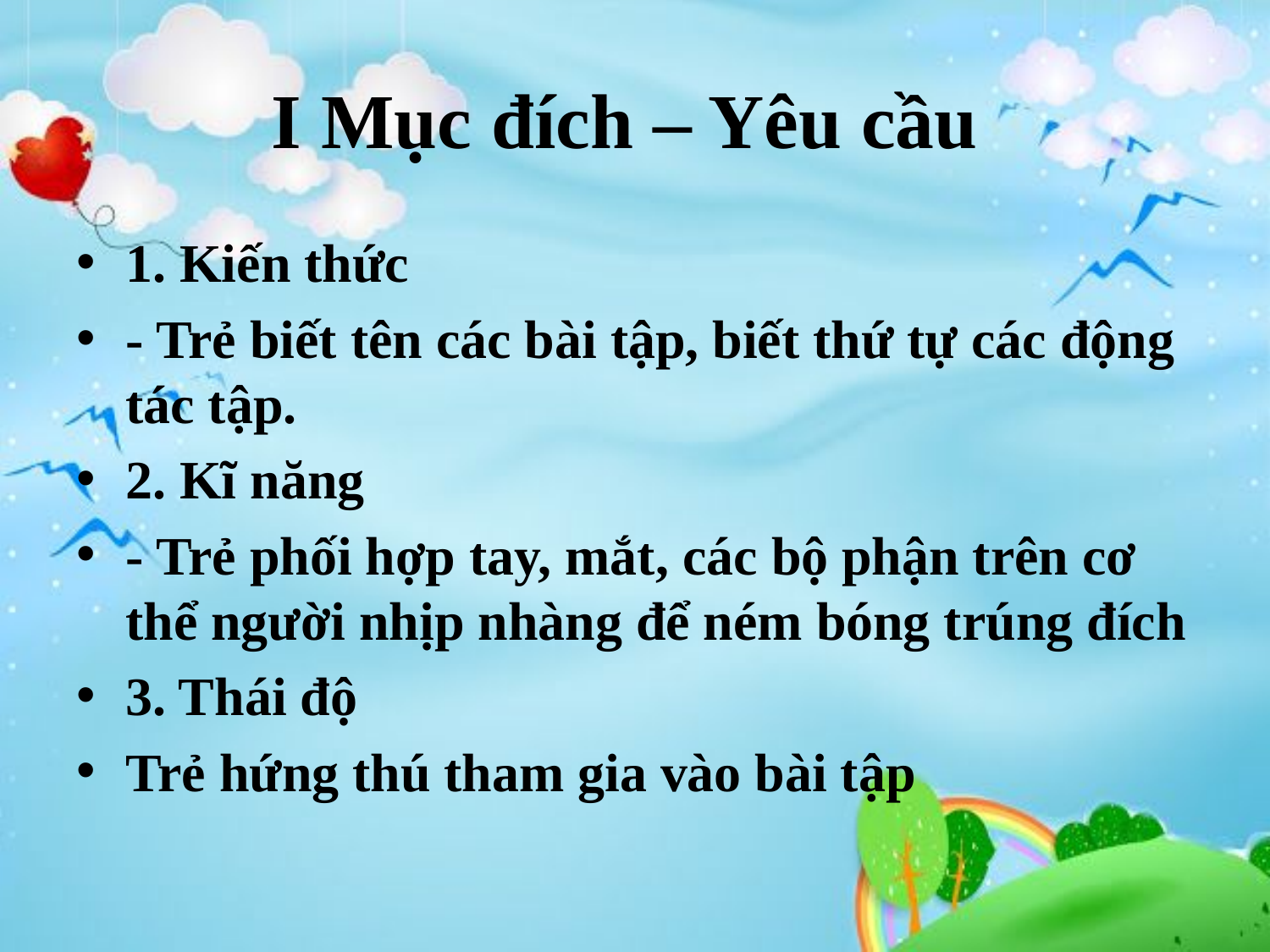

# I Mục đích – Yêu cầu
1. Kiến thức
- Trẻ biết tên các bài tập, biết thứ tự các động tác tập.
2. Kĩ năng
- Trẻ phối hợp tay, mắt, các bộ phận trên cơ thể người nhịp nhàng để ném bóng trúng đích
3. Thái độ
Trẻ hứng thú tham gia vào bài tập